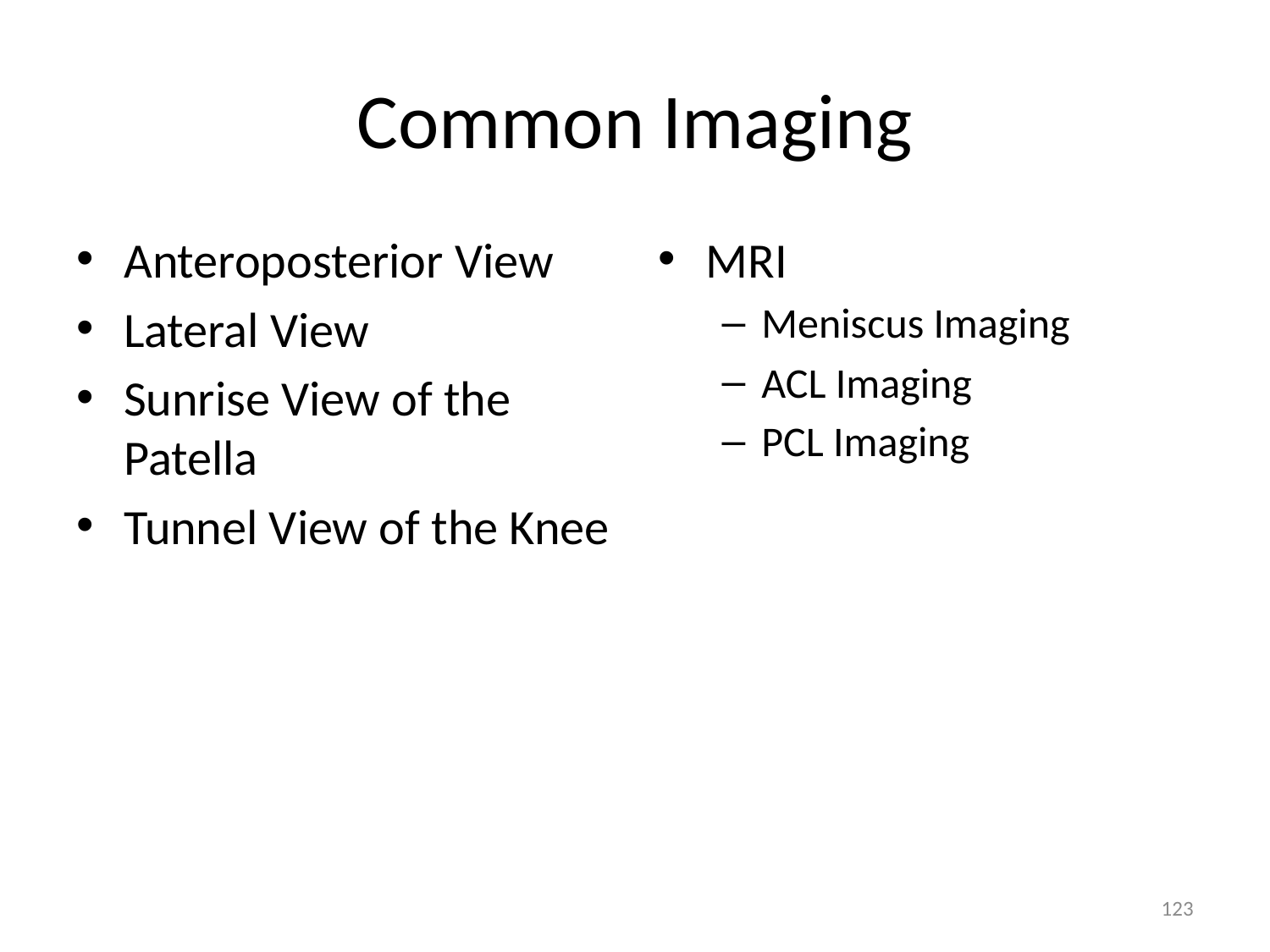

# Common Imaging
Anteroposterior View
Lateral View
Sunrise View of the Patella
Tunnel View of the Knee
MRI
Meniscus Imaging
ACL Imaging
PCL Imaging

123